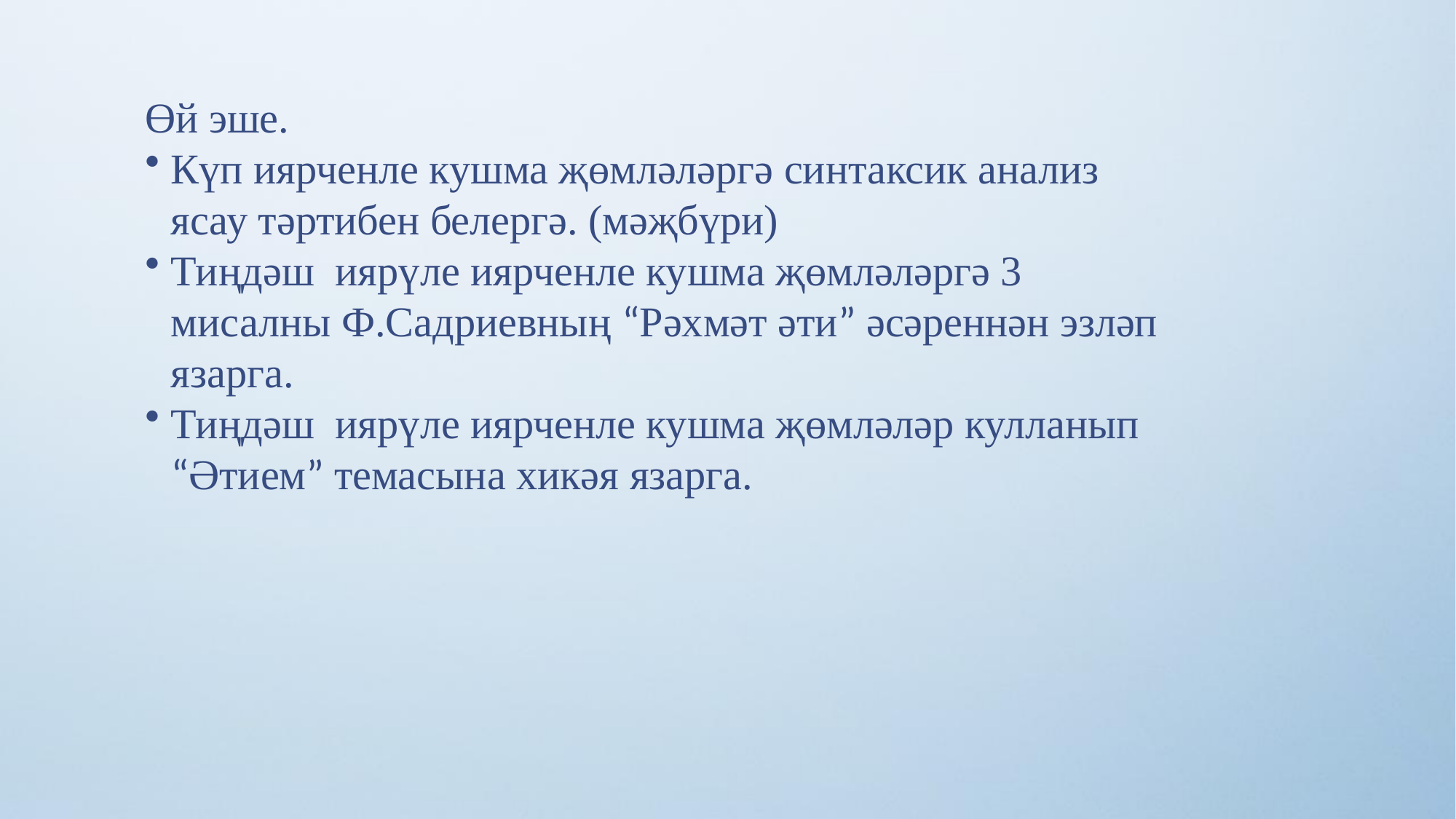

Өй эше.
Күп иярченле кушма җөмләләргә синтаксик анализ ясау тәртибен белергә. (мәҗбүри)
Тиңдәш  иярүле иярченле кушма җөмләләргә 3 мисалны Ф.Садриевның “Рәхмәт әти” әсәреннән эзләп язарга.
Тиңдәш  иярүле иярченле кушма җөмләләр кулланып “Әтием” темасына хикәя язарга.